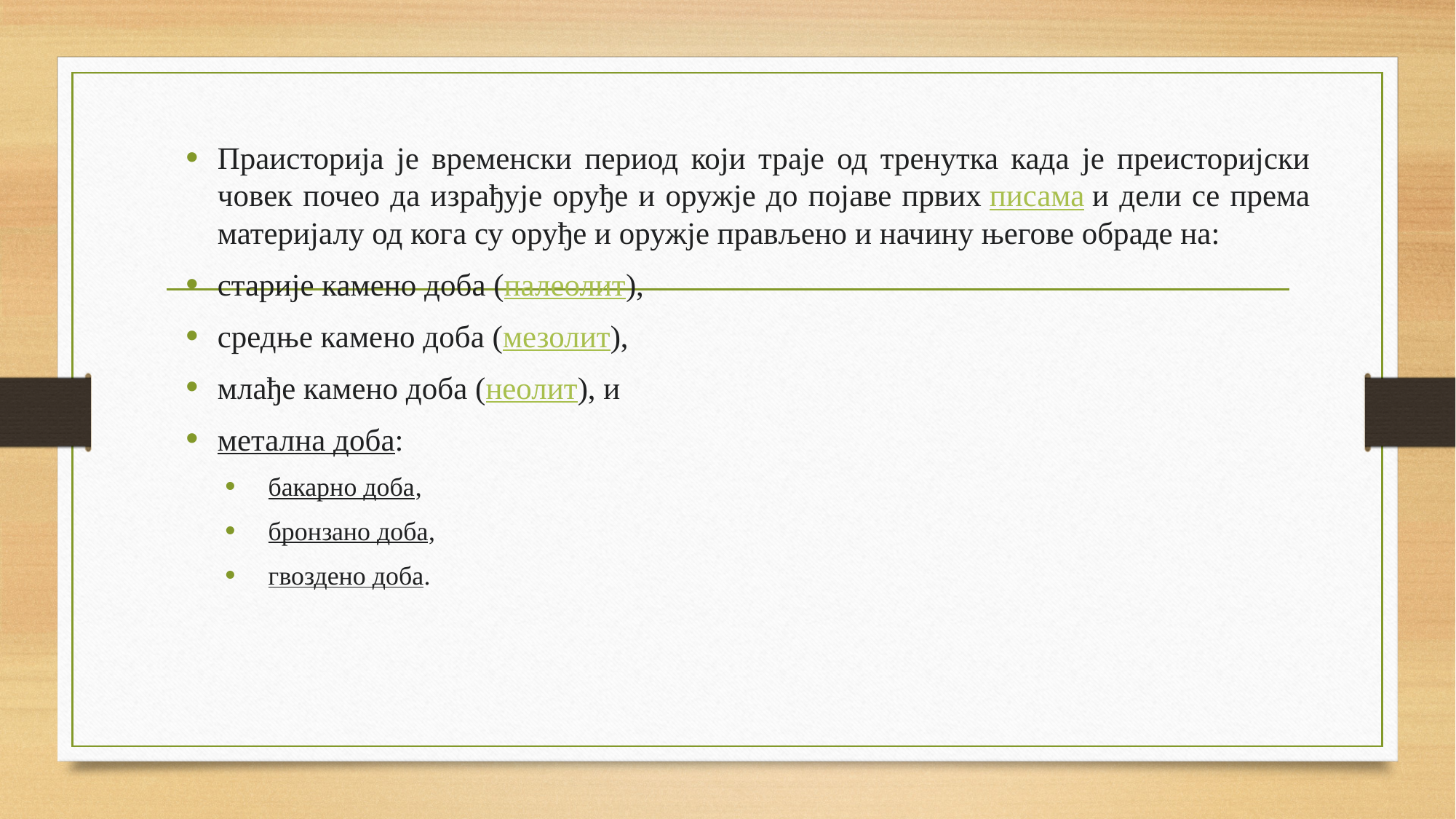

Праисторија је временски период који траје од тренутка када је преисторијски човек почео да израђује оруђе и оружје до појаве првих писама и дели се према материјалу од кога су оруђе и оружје прављено и начину његове обраде на:
старије камено доба (палеолит),
средње камено доба (мезолит),
млађе камено доба (неолит), и
метална доба:
бакарно доба,
бронзано доба,
гвоздено доба.